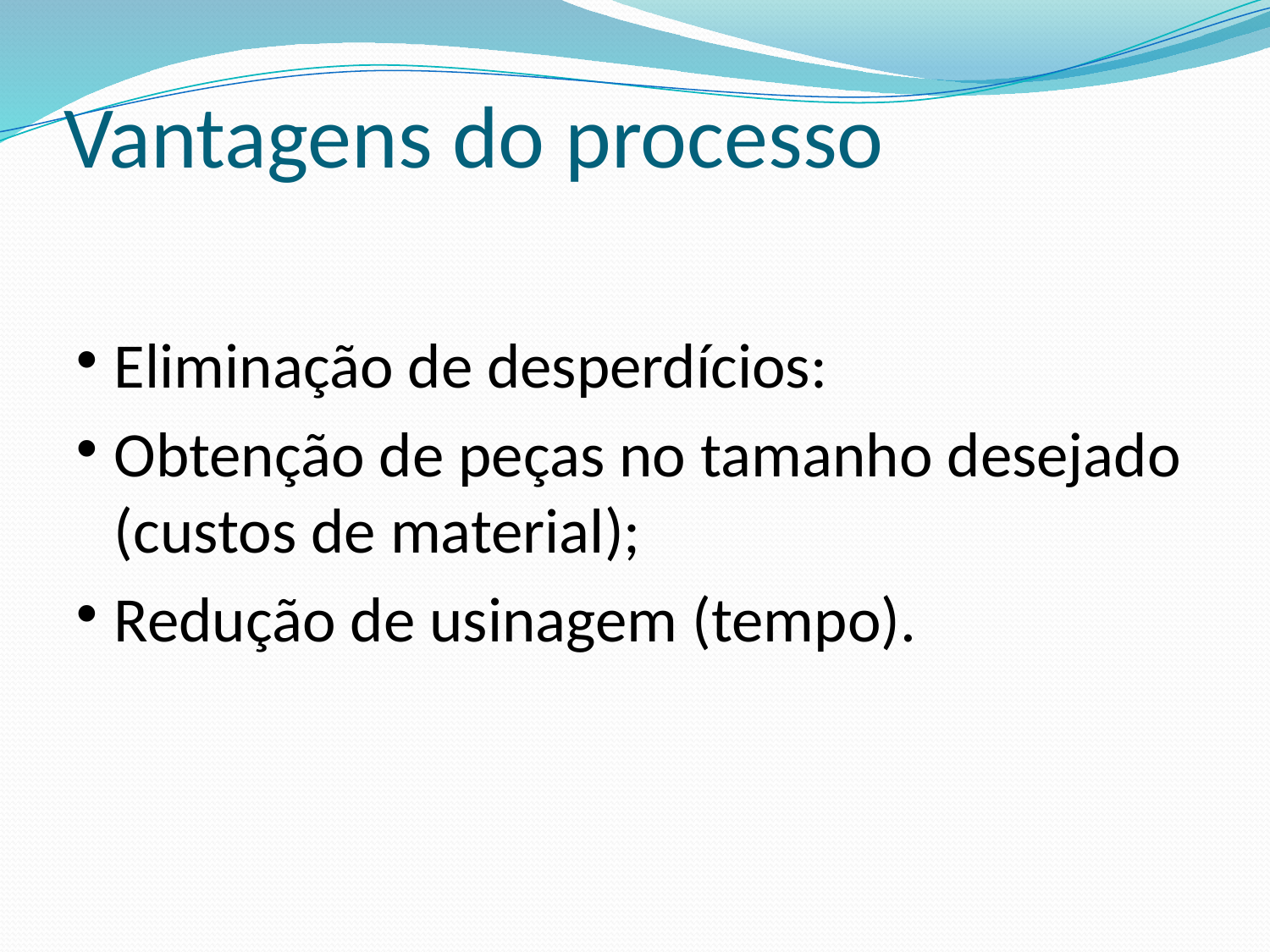

# Vantagens do processo
Eliminação de desperdícios:
Obtenção de peças no tamanho desejado (custos de material);
Redução de usinagem (tempo).